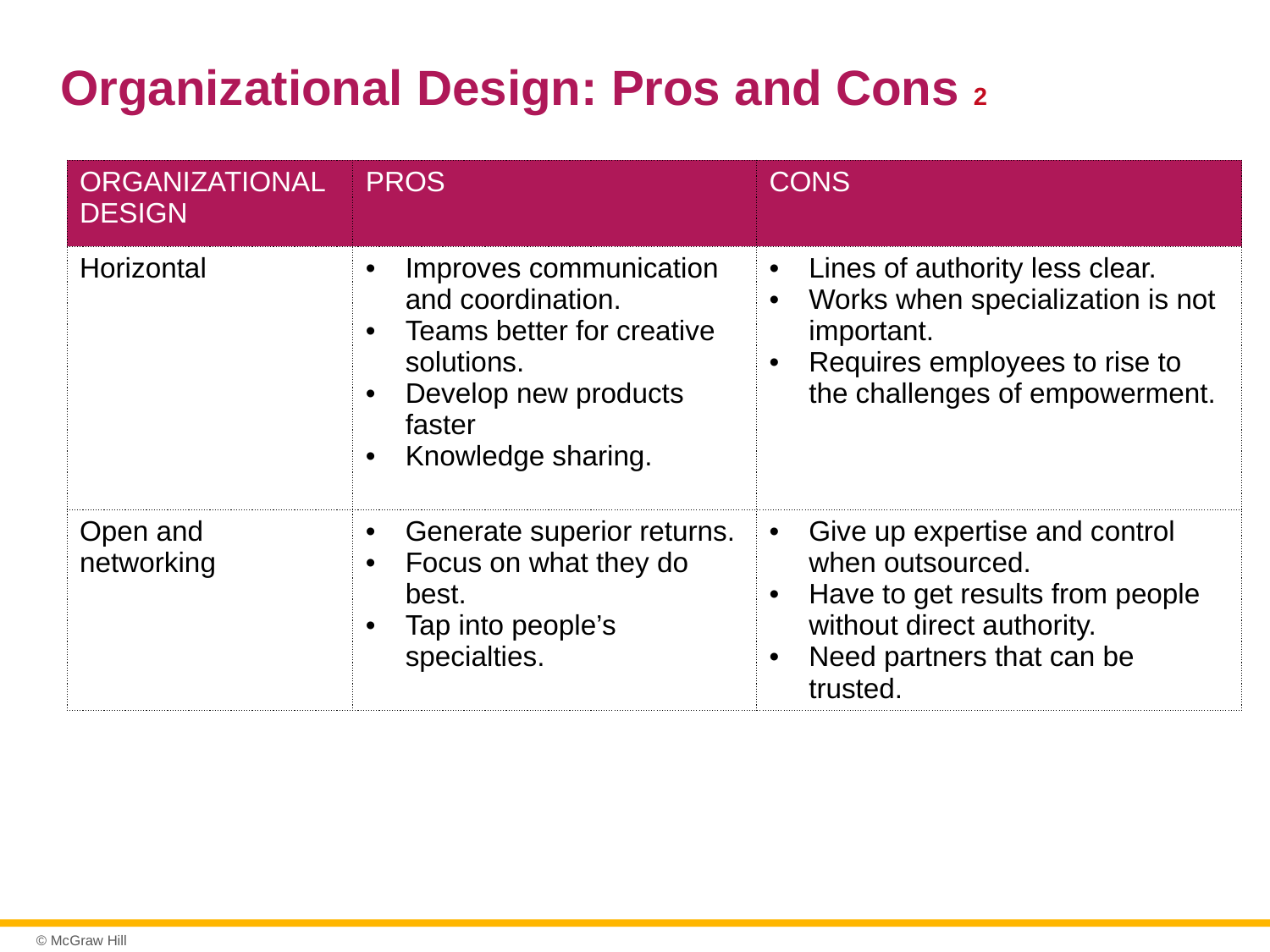

# Organizational Design: Pros and Cons 2
| ORGANIZATIONAL DESIGN | PROS | CONS |
| --- | --- | --- |
| Horizontal | Improves communication and coordination. Teams better for creative solutions. Develop new products faster Knowledge sharing. | Lines of authority less clear. Works when specialization is not important. Requires employees to rise to the challenges of empowerment. |
| Open and networking | Generate superior returns. Focus on what they do best. Tap into people’s specialties. | Give up expertise and control when outsourced. Have to get results from people without direct authority. Need partners that can be trusted. |